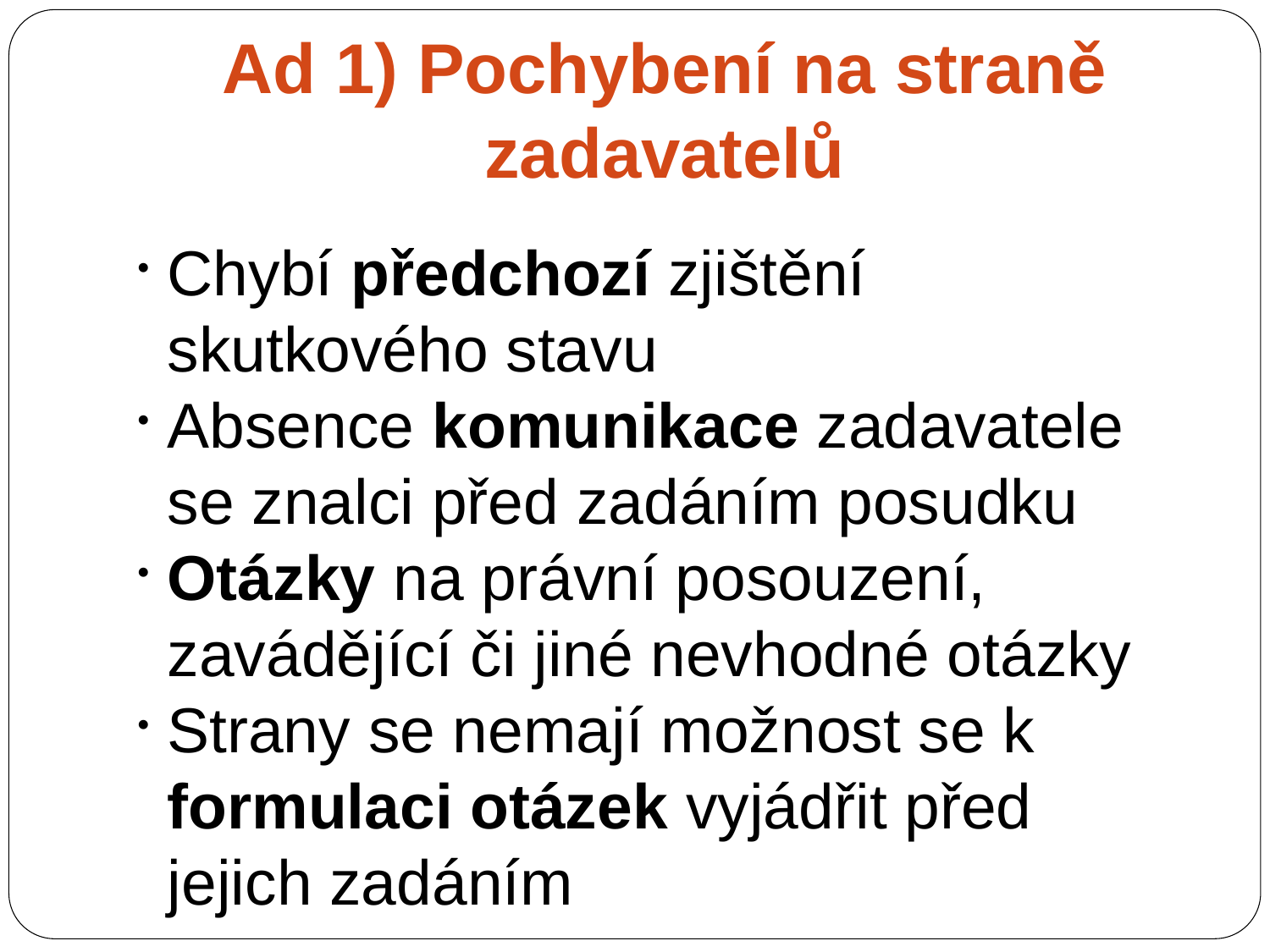

Ad 1) Pochybení na straně zadavatelů
Chybí předchozí zjištění skutkového stavu
Absence komunikace zadavatele se znalci před zadáním posudku
Otázky na právní posouzení, zavádějící či jiné nevhodné otázky
Strany se nemají možnost se k formulaci otázek vyjádřit před jejich zadáním